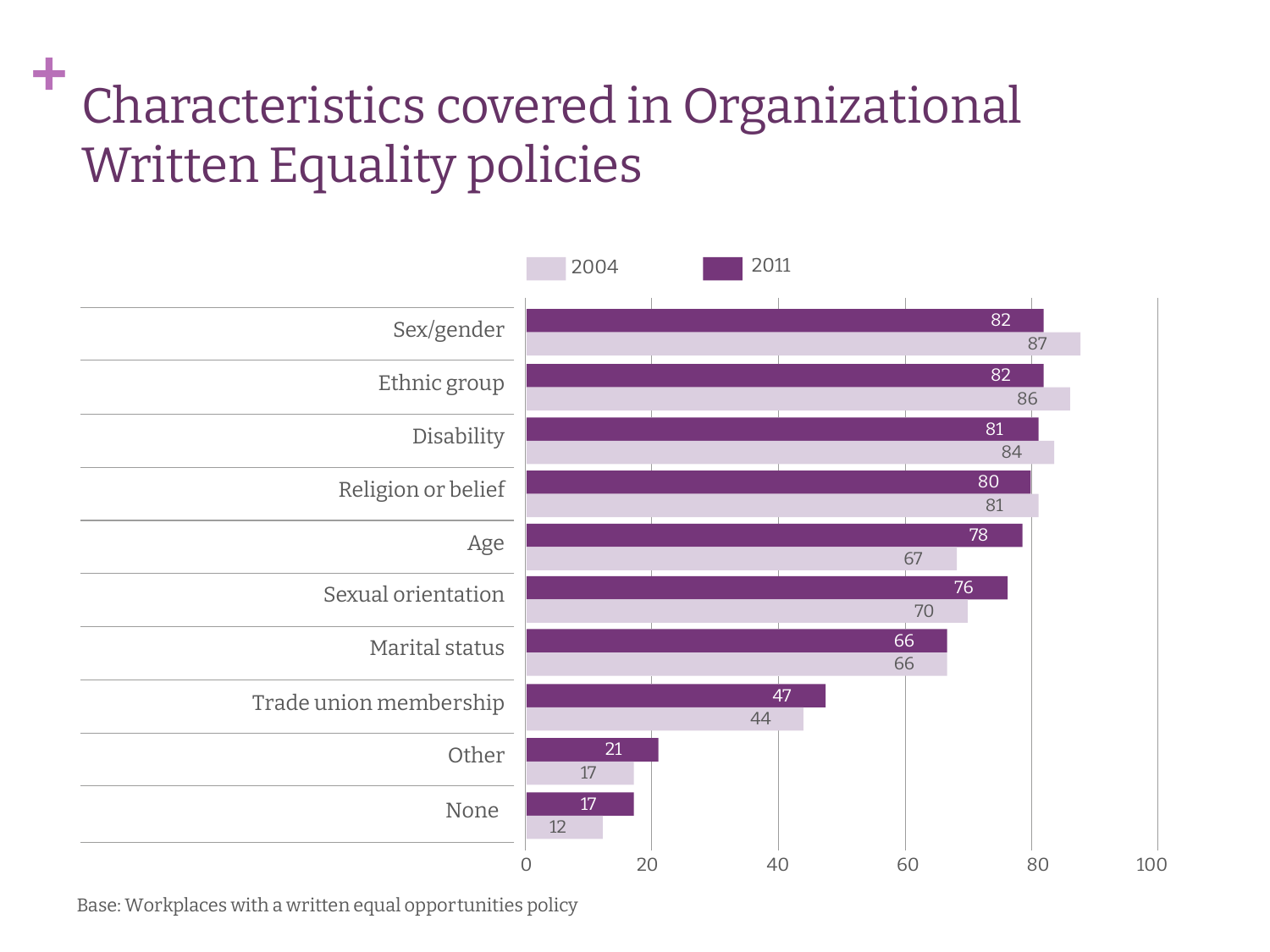

# Characteristics covered in Organizational Written Equality policies
2011
2004

82
87
82
86
81
84
80
81
78
67
76
70
66
66
47
44
21
17
17
12
Sex/gender
Ethnic group
Disability
Religion or belief
Age
Sexual orientation
Marital status
Trade union membership
Other
None

 0
20
40
60
100
80
Base: Workplaces with a written equal opportunities policy